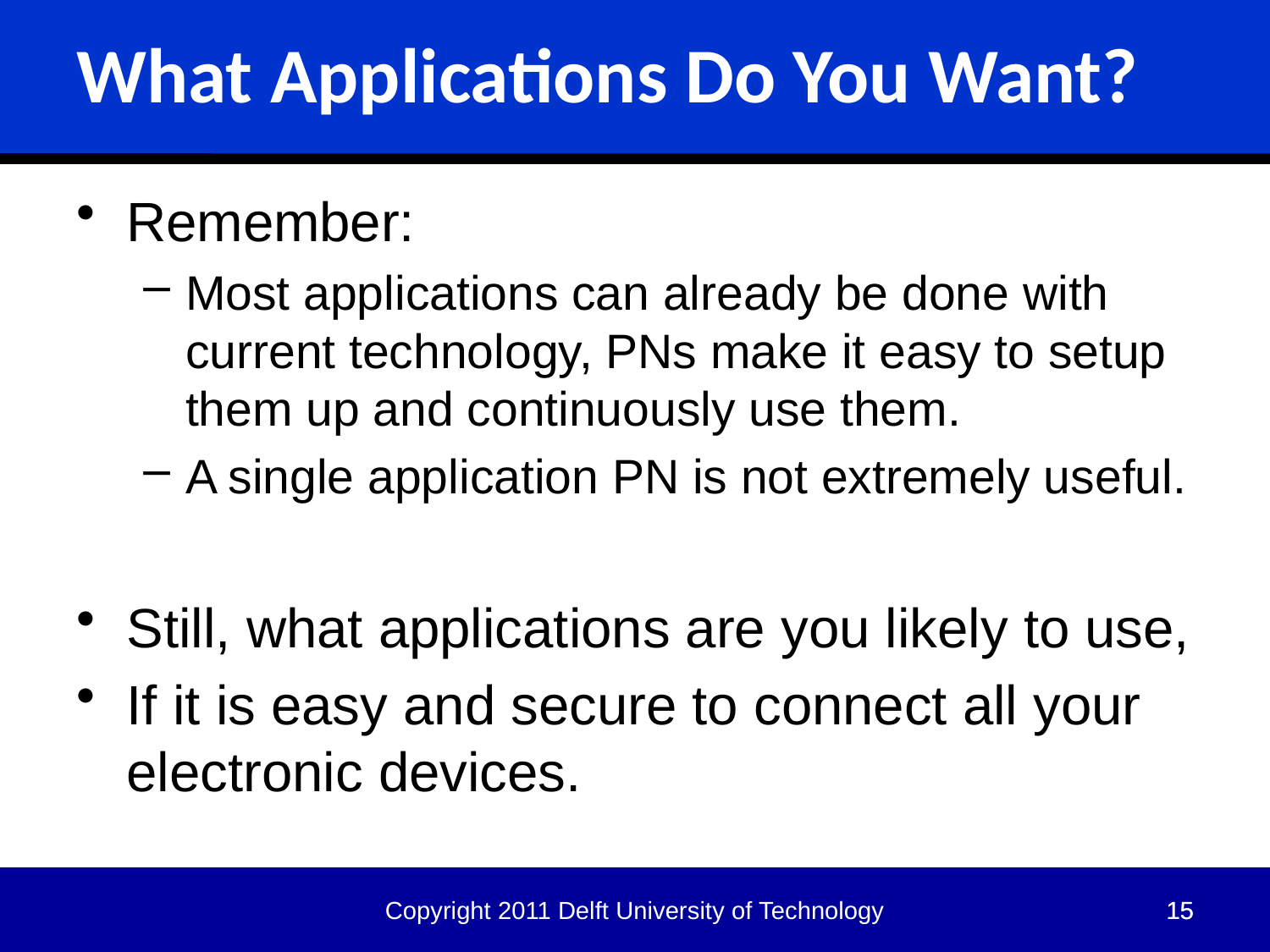

# What Applications Do You Want?
Remember:
Most applications can already be done with current technology, PNs make it easy to setup them up and continuously use them.
A single application PN is not extremely useful.

Still, what applications are you likely to use,
If it is easy and secure to connect all your electronic devices.
Copyright 2011 Delft University of Technology
15
15